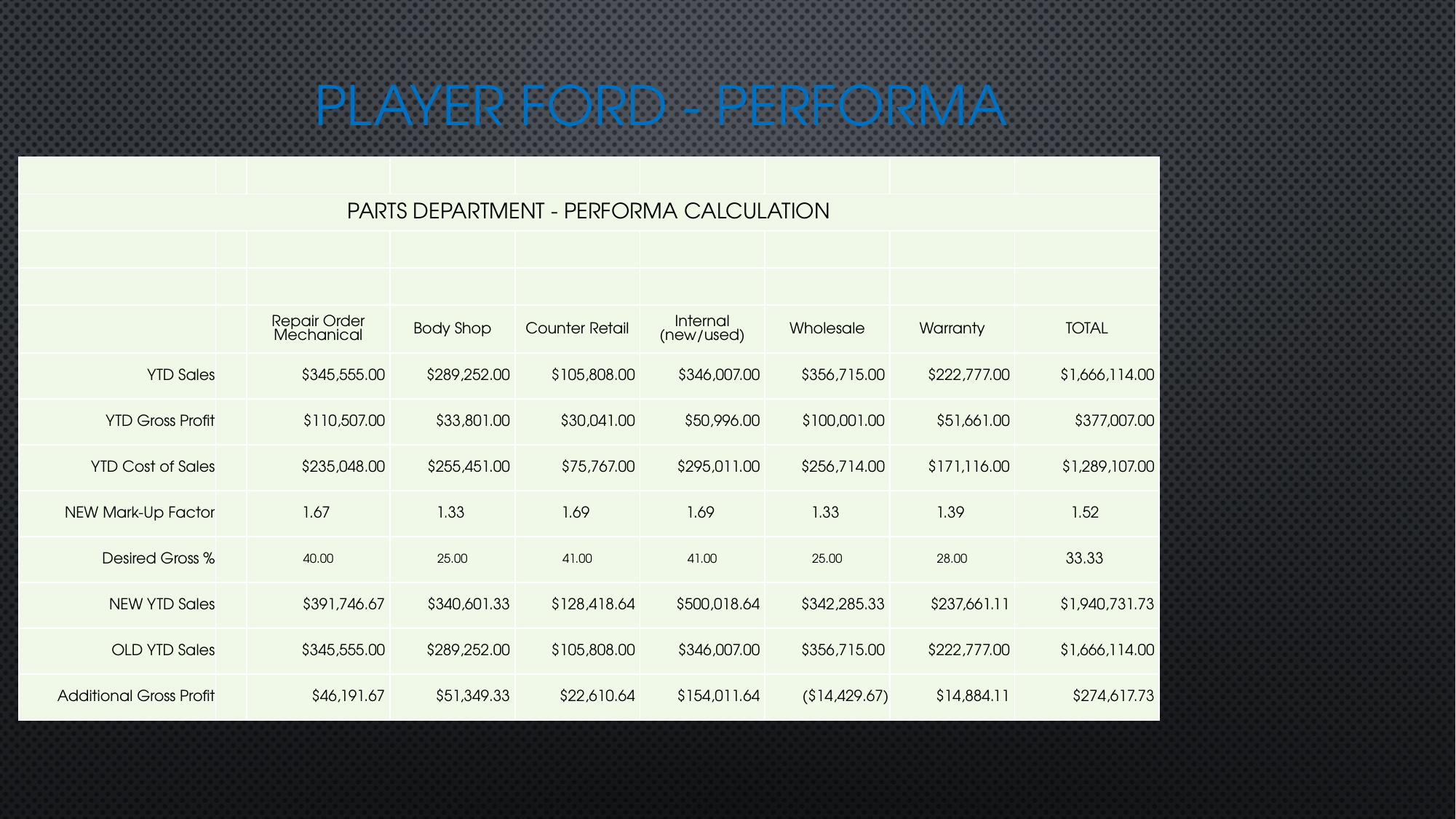

# Player ford - performa
|  |  |  |  |  |  |  |  |  |
| --- | --- | --- | --- | --- | --- | --- | --- | --- |
| PARTS DEPARTMENT - PERFORMA CALCULATION |  |  |  |  |  |  |  |  |
|  |  |  |  |  |  |  |  |  |
|  |  |  |  |  |  |  |  |  |
|  |  | Repair Order Mechanical | Body Shop | Counter Retail | Internal (new/used) | Wholesale | Warranty | TOTAL |
| YTD Sales |  | $345,555.00 | $289,252.00 | $105,808.00 | $346,007.00 | $356,715.00 | $222,777.00 | $1,666,114.00 |
| YTD Gross Profit |  | $110,507.00 | $33,801.00 | $30,041.00 | $50,996.00 | $100,001.00 | $51,661.00 | $377,007.00 |
| YTD Cost of Sales |  | $235,048.00 | $255,451.00 | $75,767.00 | $295,011.00 | $256,714.00 | $171,116.00 | $1,289,107.00 |
| NEW Mark-Up Factor |  | 1.67 | 1.33 | 1.69 | 1.69 | 1.33 | 1.39 | 1.52 |
| Desired Gross % |  | 40.00 | 25.00 | 41.00 | 41.00 | 25.00 | 28.00 | 33.33 |
| NEW YTD Sales |  | $391,746.67 | $340,601.33 | $128,418.64 | $500,018.64 | $342,285.33 | $237,661.11 | $1,940,731.73 |
| OLD YTD Sales |  | $345,555.00 | $289,252.00 | $105,808.00 | $346,007.00 | $356,715.00 | $222,777.00 | $1,666,114.00 |
| Additional Gross Profit |  | $46,191.67 | $51,349.33 | $22,610.64 | $154,011.64 | ($14,429.67) | $14,884.11 | $274,617.73 |